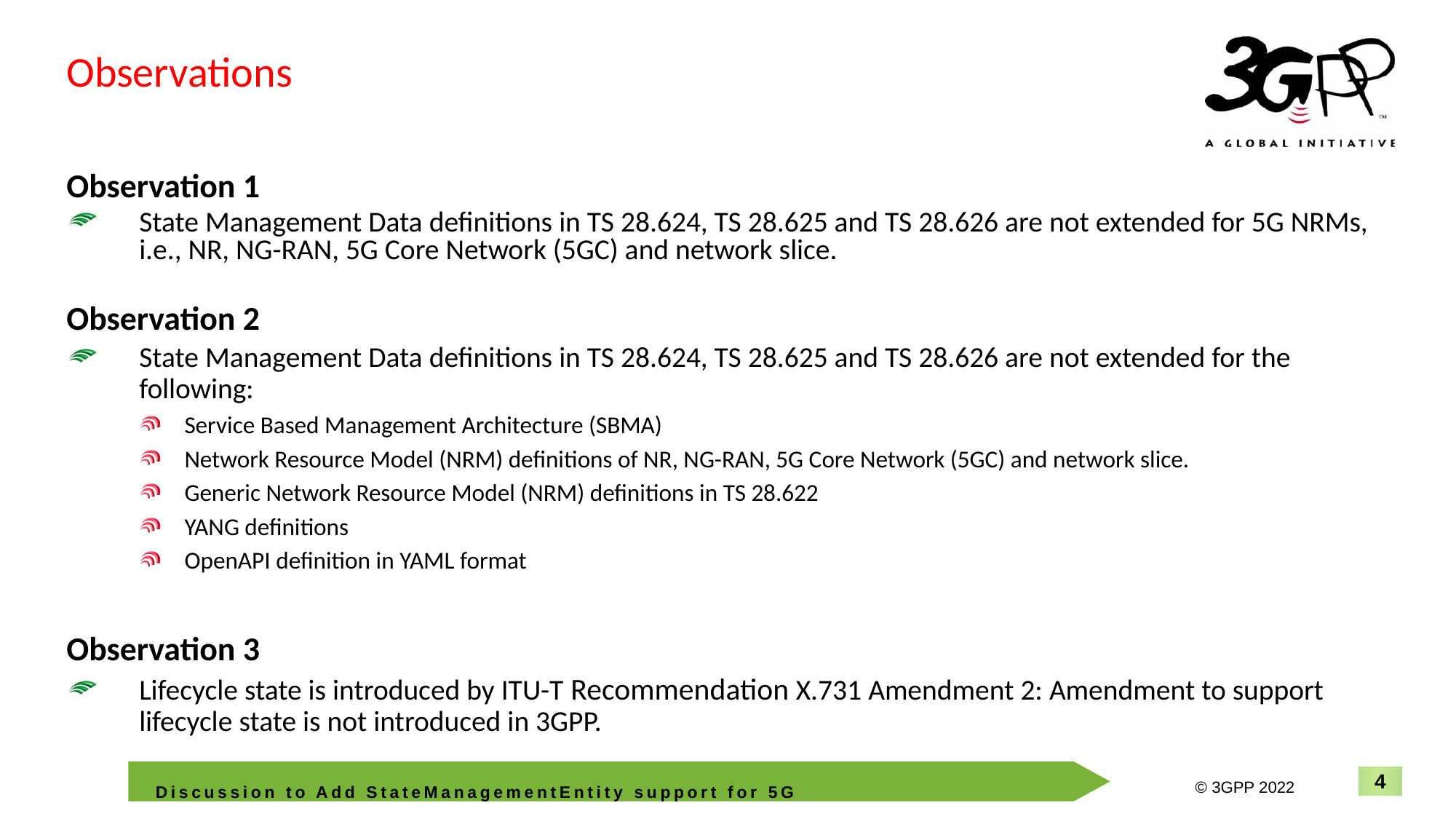

Observations

Observation 1
State Management Data definitions in TS 28.624, TS 28.625 and TS 28.626 are not extended for 5G NRMs, i.e., NR, NG-RAN, 5G Core Network (5GC) and network slice.

Observation 2
State Management Data definitions in TS 28.624, TS 28.625 and TS 28.626 are not extended for the following:
Service Based Management Architecture (SBMA)
Network Resource Model (NRM) definitions of NR, NG-RAN, 5G Core Network (5GC) and network slice.
Generic Network Resource Model (NRM) definitions in TS 28.622
YANG definitions
OpenAPI definition in YAML format

Observation 3
Lifecycle state is introduced by ITU-T Recommendation X.731 Amendment 2: Amendment to support lifecycle state is not introduced in 3GPP.